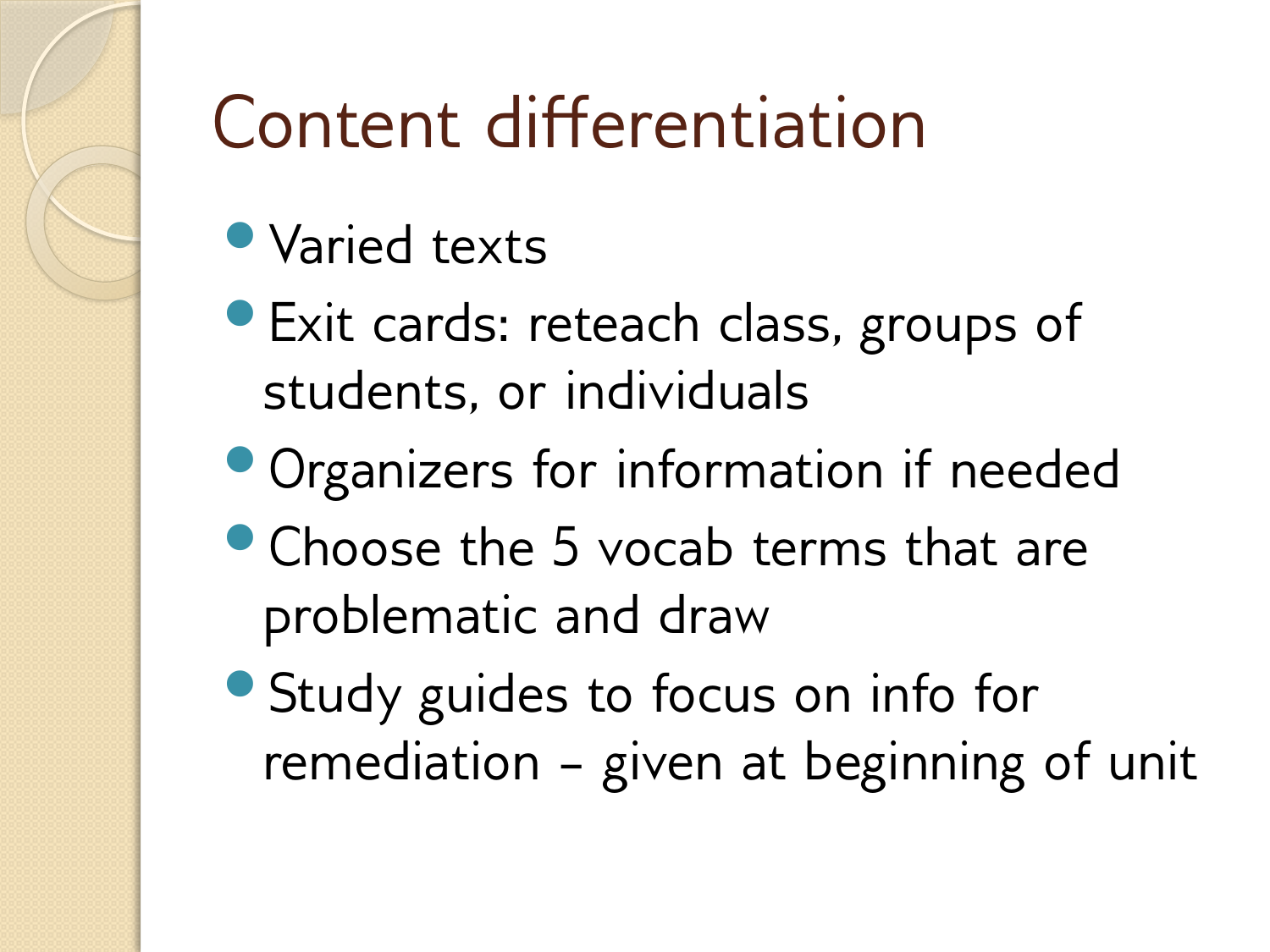

# Content differentiation
Varied texts
Exit cards: reteach class, groups of students, or individuals
Organizers for information if needed
Choose the 5 vocab terms that are problematic and draw
Study guides to focus on info for remediation – given at beginning of unit